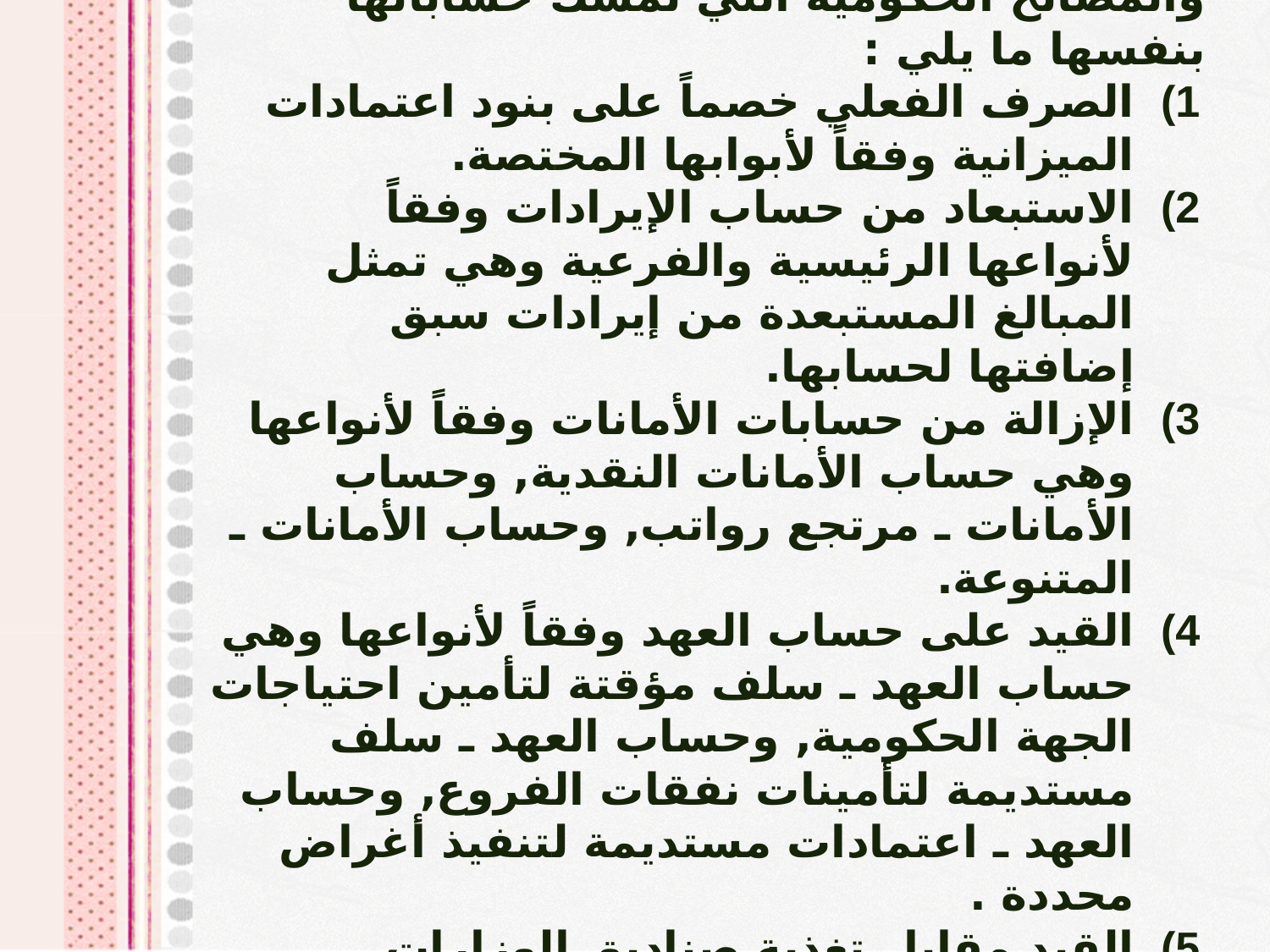

أولاً : طرق تبويب المصروفات :
من أوجه الصرف من خزائن وصناديق الوزارات والمصالح الحكومية التي تمسك حساباتها بنفسها ما يلي :
الصرف الفعلي خصماً على بنود اعتمادات الميزانية وفقاً لأبوابها المختصة.
الاستبعاد من حساب الإيرادات وفقاً لأنواعها الرئيسية والفرعية وهي تمثل المبالغ المستبعدة من إيرادات سبق إضافتها لحسابها.
الإزالة من حسابات الأمانات وفقاً لأنواعها وهي حساب الأمانات النقدية, وحساب الأمانات ـ مرتجع رواتب, وحساب الأمانات ـ المتنوعة.
القيد على حساب العهد وفقاً لأنواعها وهي حساب العهد ـ سلف مؤقتة لتأمين احتياجات الجهة الحكومية, وحساب العهد ـ سلف مستديمة لتأمينات نفقات الفروع, وحساب العهد ـ اعتمادات مستديمة لتنفيذ أغراض محددة .
القيد مقابل تغذية صناديق الوزارات والمصالح الحكومية أو الحسابات البنكية للصرف منها بموجب حوالات أو شيكات على نفقات الباب الأول والثاني.